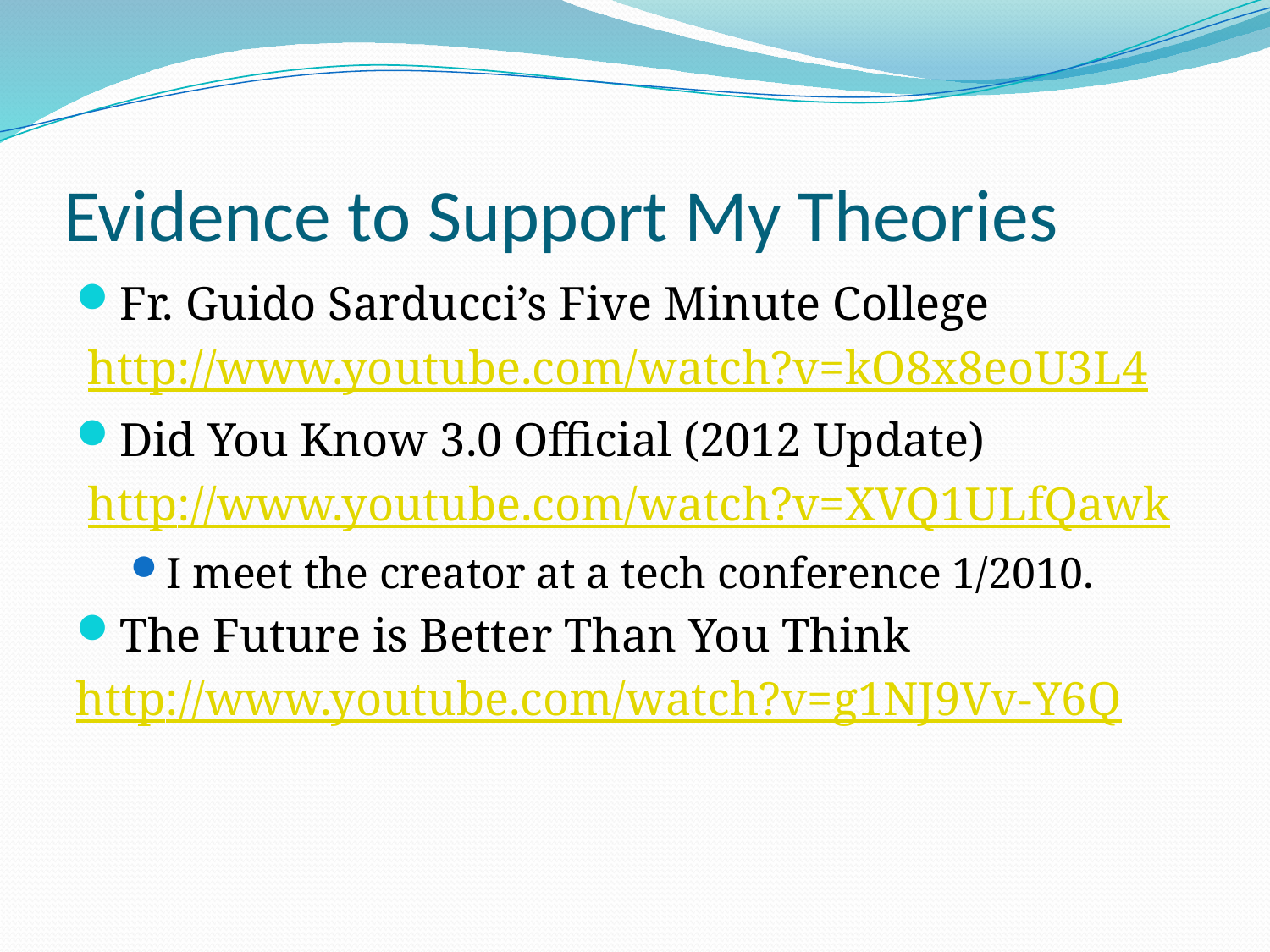

# Evidence to Support My Theories
Fr. Guido Sarducci’s Five Minute College
 http://www.youtube.com/watch?v=kO8x8eoU3L4
Did You Know 3.0 Official (2012 Update)
 http://www.youtube.com/watch?v=XVQ1ULfQawk
I meet the creator at a tech conference 1/2010.
The Future is Better Than You Think
http://www.youtube.com/watch?v=g1NJ9Vv-Y6Q